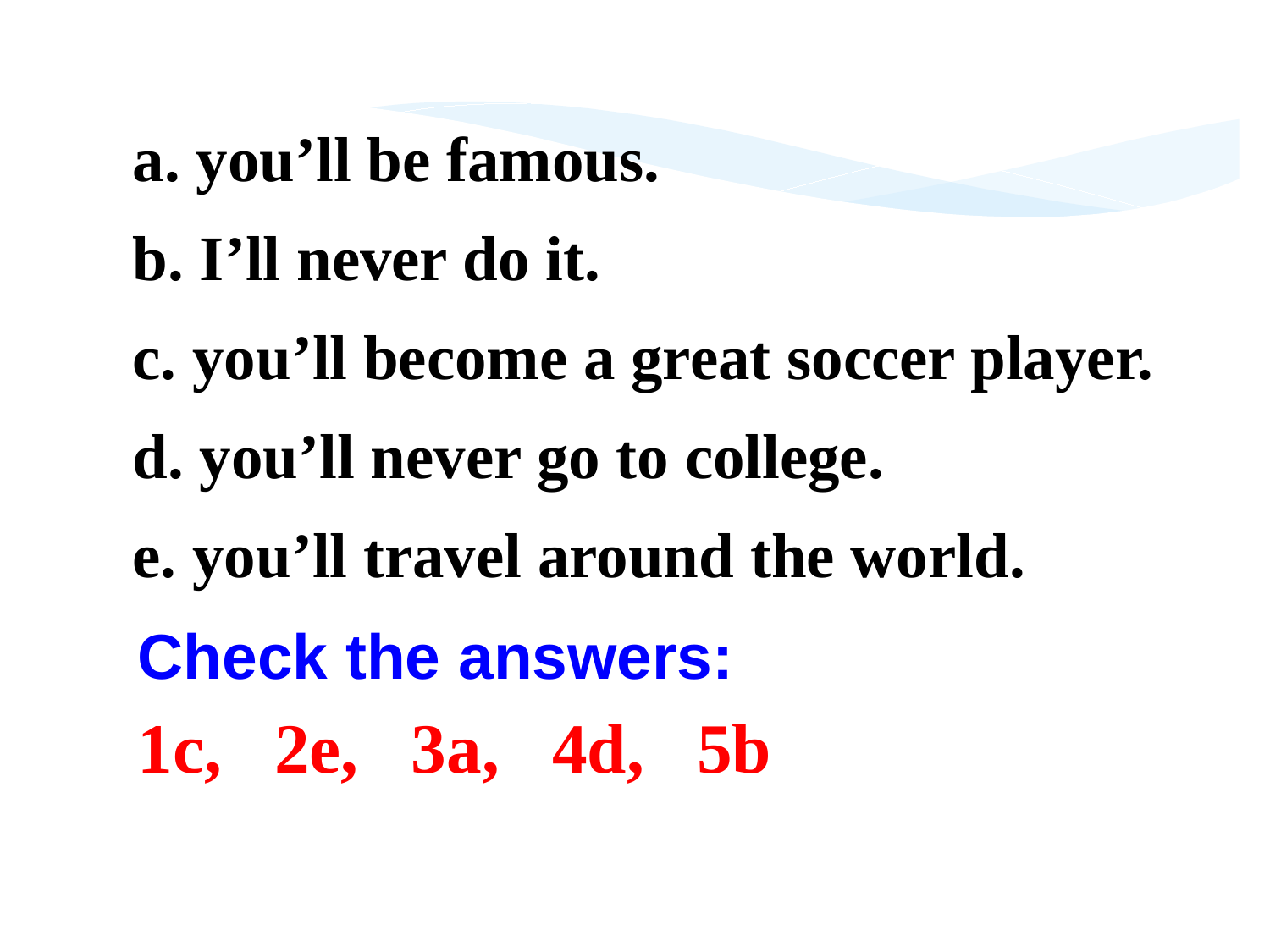

you’ll be famous.
b. I’ll never do it.
c. you’ll become a great soccer player.
d. you’ll never go to college.
e. you’ll travel around the world.
Check the answers:
1c,   2e,   3a,   4d,   5b